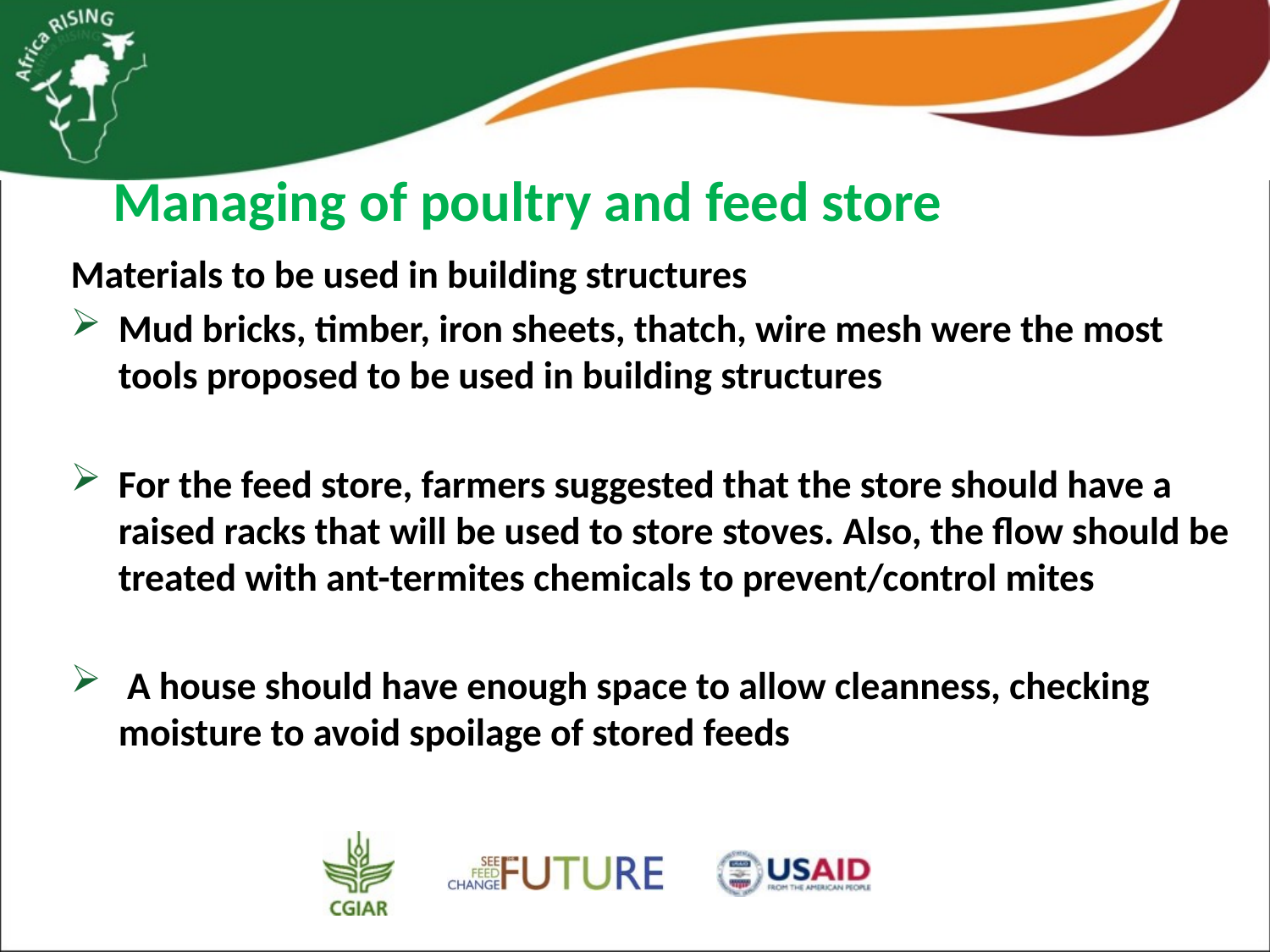

Managing of poultry and feed store
Materials to be used in building structures
Mud bricks, timber, iron sheets, thatch, wire mesh were the most tools proposed to be used in building structures

For the feed store, farmers suggested that the store should have a raised racks that will be used to store stoves. Also, the flow should be treated with ant-termites chemicals to prevent/control mites

 A house should have enough space to allow cleanness, checking moisture to avoid spoilage of stored feeds